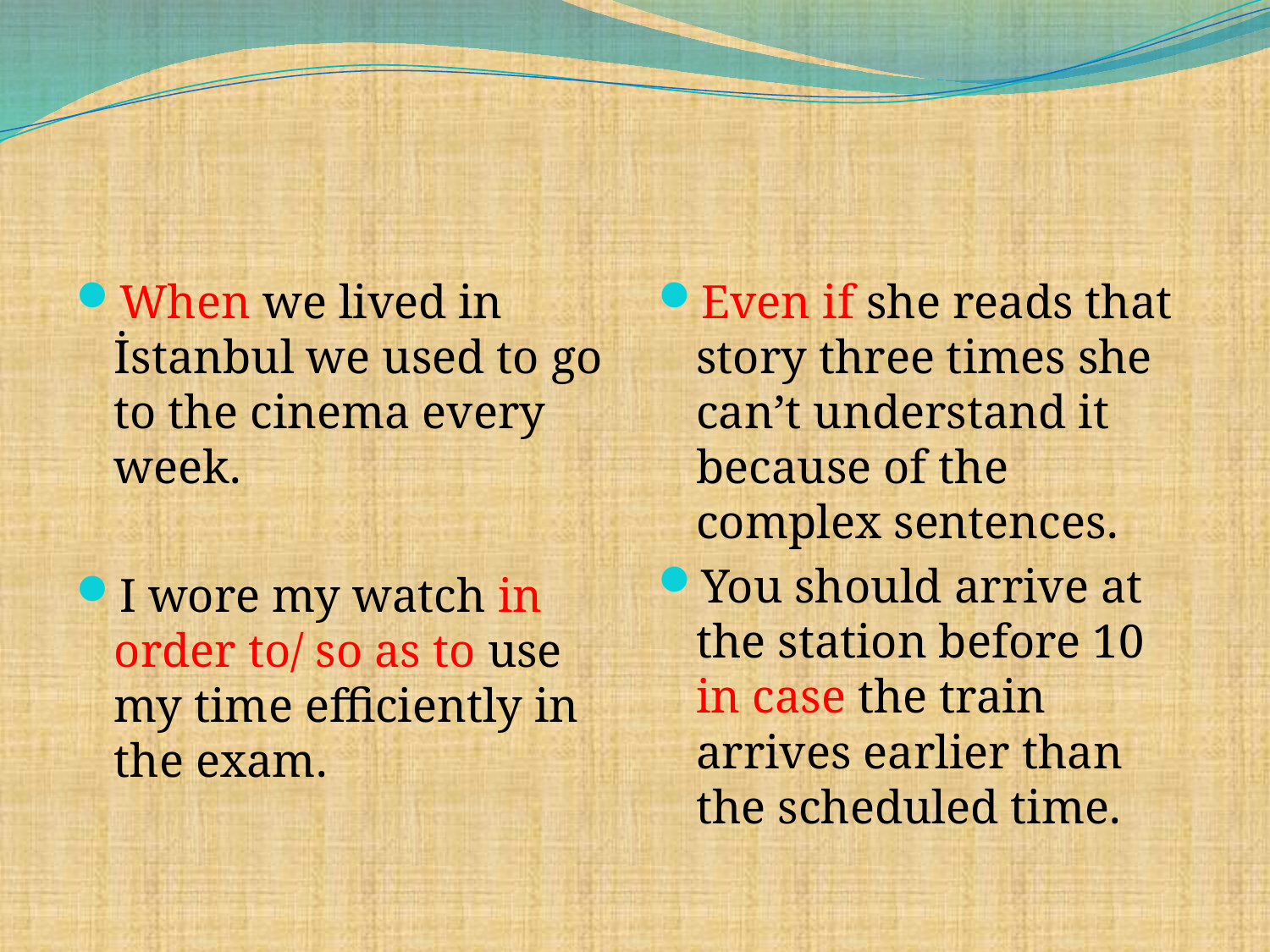

When we lived in İstanbul we used to go to the cinema every week.

I wore my watch in order to/ so as to use my time efficiently in the exam.
Even if she reads that story three times she can’t understand it because of the complex sentences.
You should arrive at the station before 10 in case the train arrives earlier than the scheduled time.